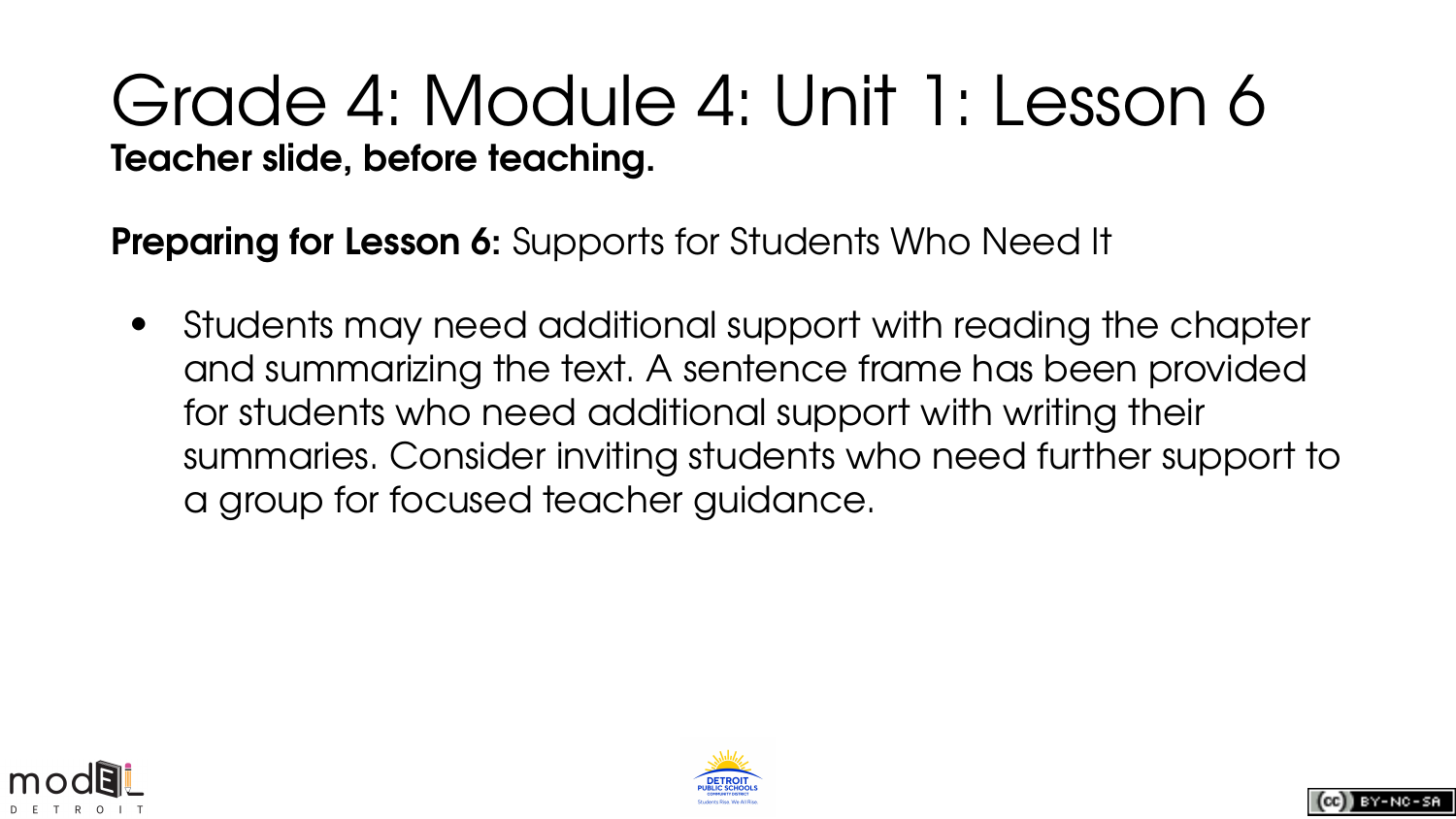

# Grade 4: Module 4: Unit 1: Lesson 6
Teacher slide, before teaching.

Preparing for Lesson 6: Supports for Students Who Need It

Students may need additional support with reading the chapter and summarizing the text. A sentence frame has been provided for students who need additional support with writing their summaries. Consider inviting students who need further support to a group for focused teacher guidance.